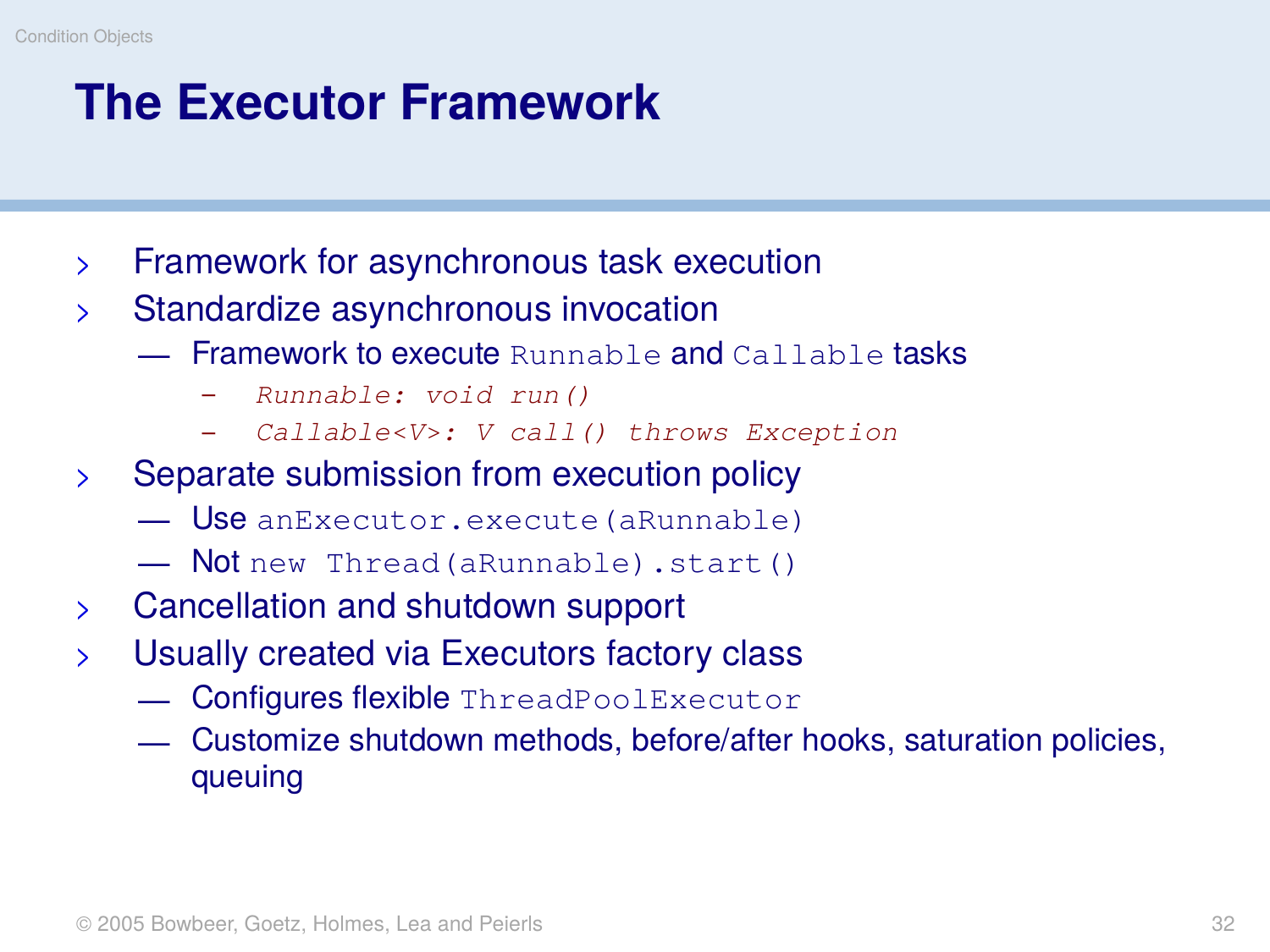

Condition Objects
# The Executor Framework
Framework for asynchronous task execution
Standardize asynchronous invocation
Framework to execute Runnable and Callable tasks
Runnable: void run()
Callable<V>: V call() throws Exception
Separate submission from execution policy
Use anExecutor.execute(aRunnable)
Not new Thread(aRunnable).start()
Cancellation and shutdown support
Usually created via Executors factory class
Configures flexible ThreadPoolExecutor
Customize shutdown methods, before/after hooks, saturation policies, queuing

© 2005 Bowbeer, Goetz, Holmes, Lea and Peierls
© Oscar Nierstrasz
32